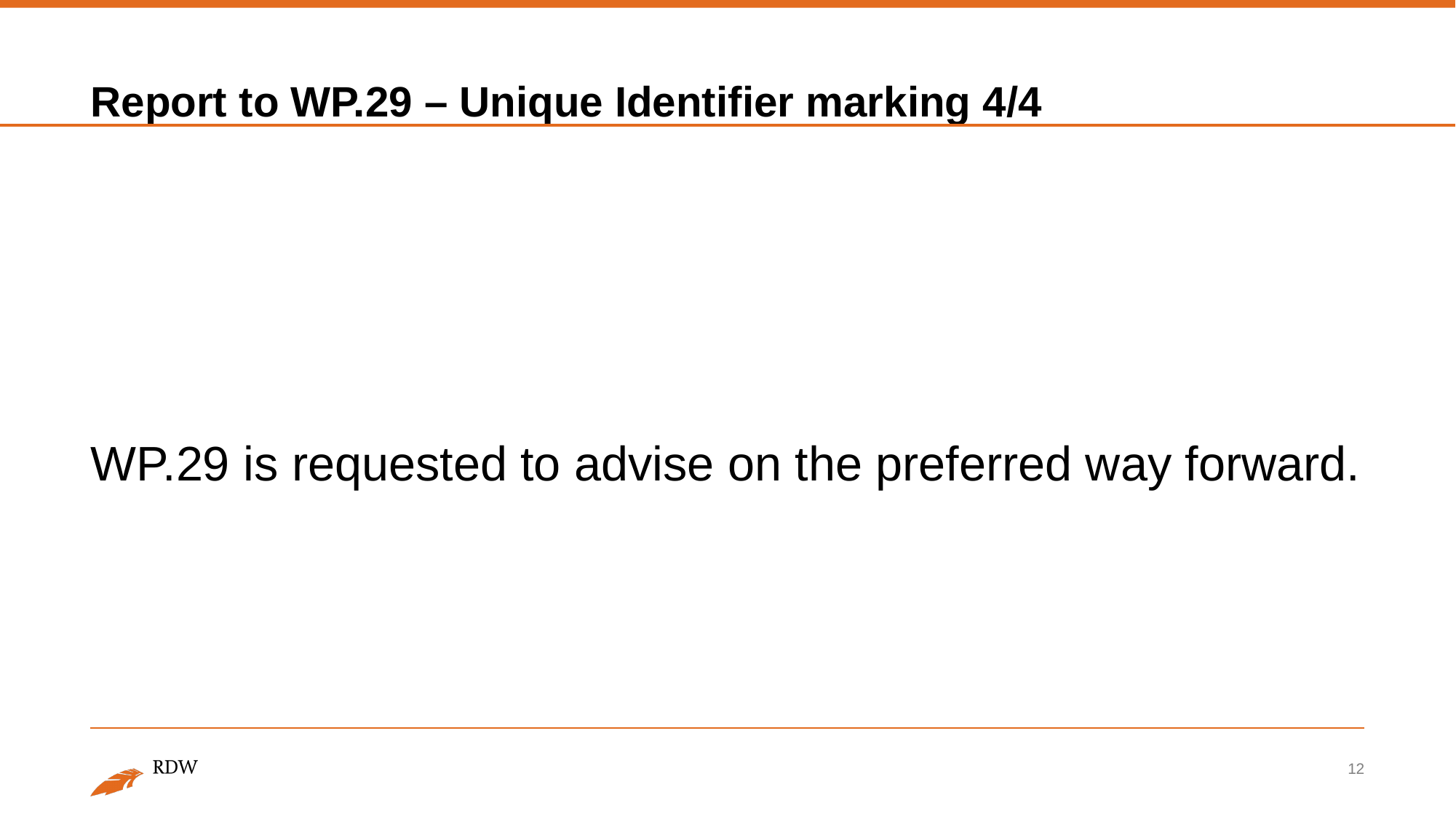

# Report to WP.29 – Unique Identifier marking 4/4

WP.29 is requested to advise on the preferred way forward.
12